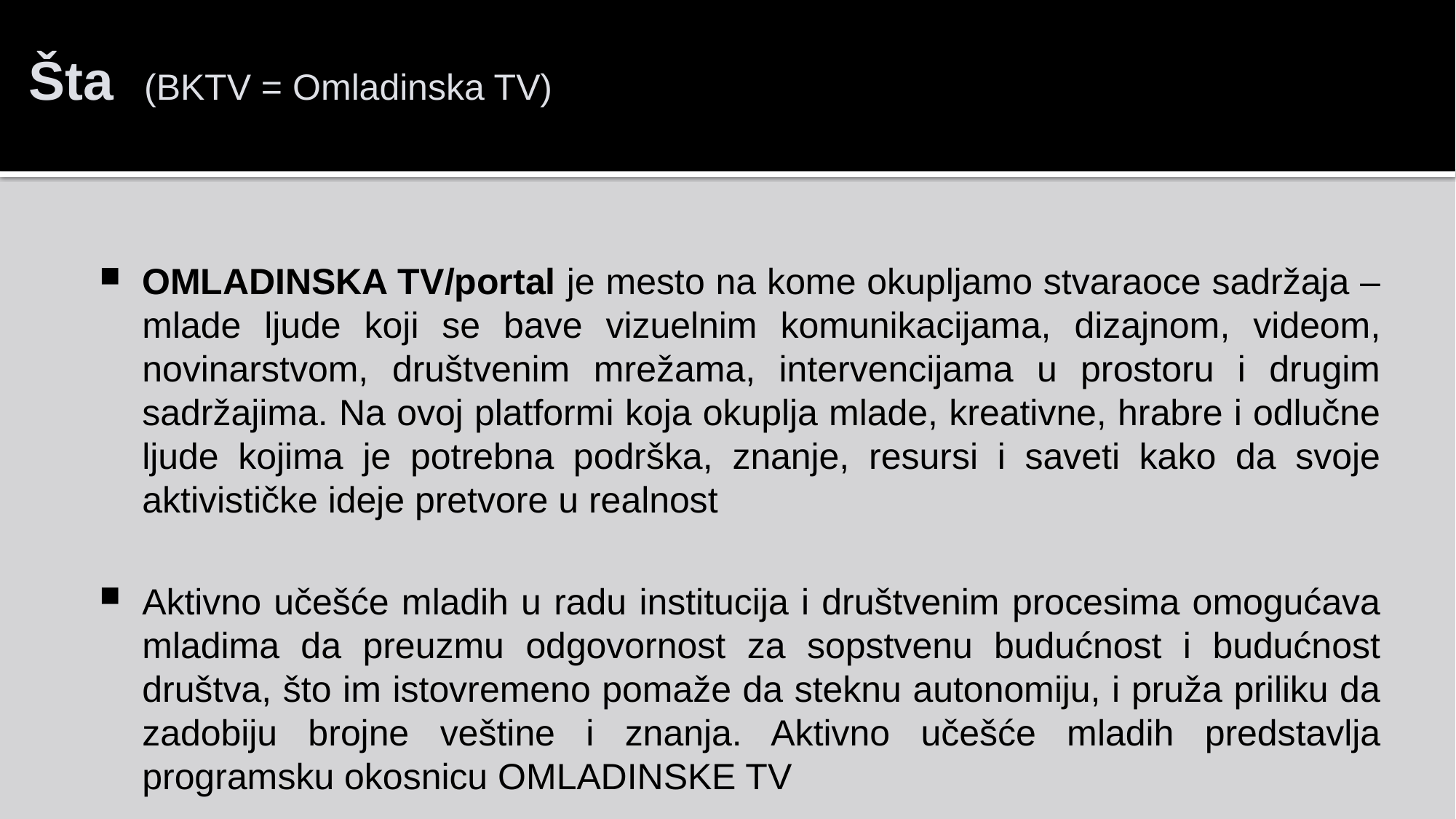

Šta  (BKTV = Omladinska TV)

OMLADINSKA TV/portal je mesto na kome okupljamo stvaraoce sadržaja – mlade ljude koji se bave vizuelnim komunikacijama, dizajnom, videom, novinarstvom, društvenim mrežama, intervencijama u prostoru i drugim sadržajima. Na ovoj platformi koja okuplja mlade, kreativne, hrabre i odlučne ljude kojima je potrebna podrška, znanje, resursi i saveti kako da svoje aktivističke ideje pretvore u realnost

Aktivno učešće mladih u radu institucija i društvenim procesima omogućava mladima da preuzmu odgovornost za sopstvenu budućnost i budućnost društva, što im istovremeno pomaže da steknu autonomiju, i pruža priliku da zadobiju brojne veštine i znanja. Aktivno učešće mladih predstavlja programsku okosnicu OMLADINSKE TV